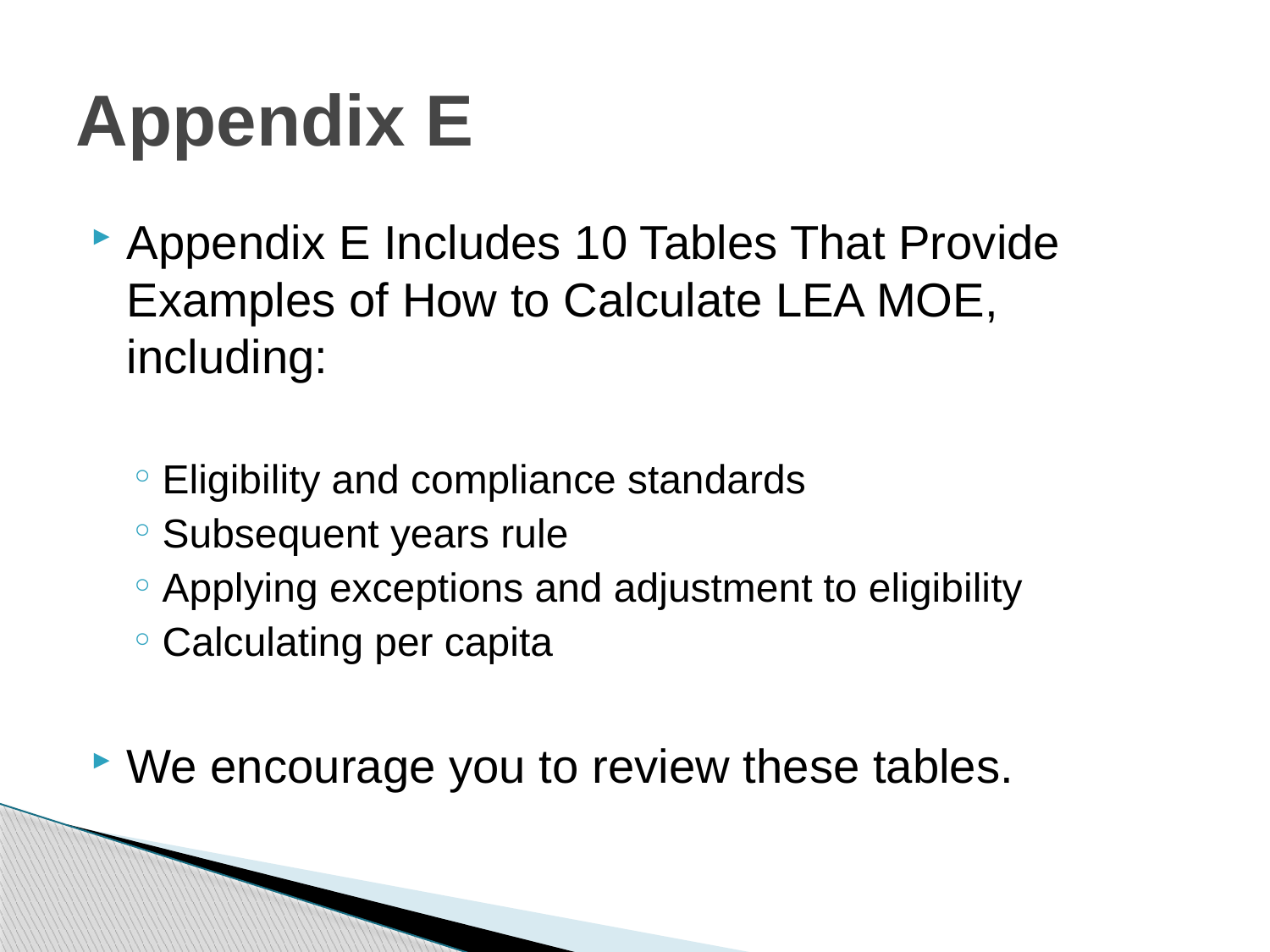

# Appendix E
Appendix E Includes 10 Tables That Provide Examples of How to Calculate LEA MOE, including:

Eligibility and compliance standards
Subsequent years rule
Applying exceptions and adjustment to eligibility
Calculating per capita

We encourage you to review these tables.